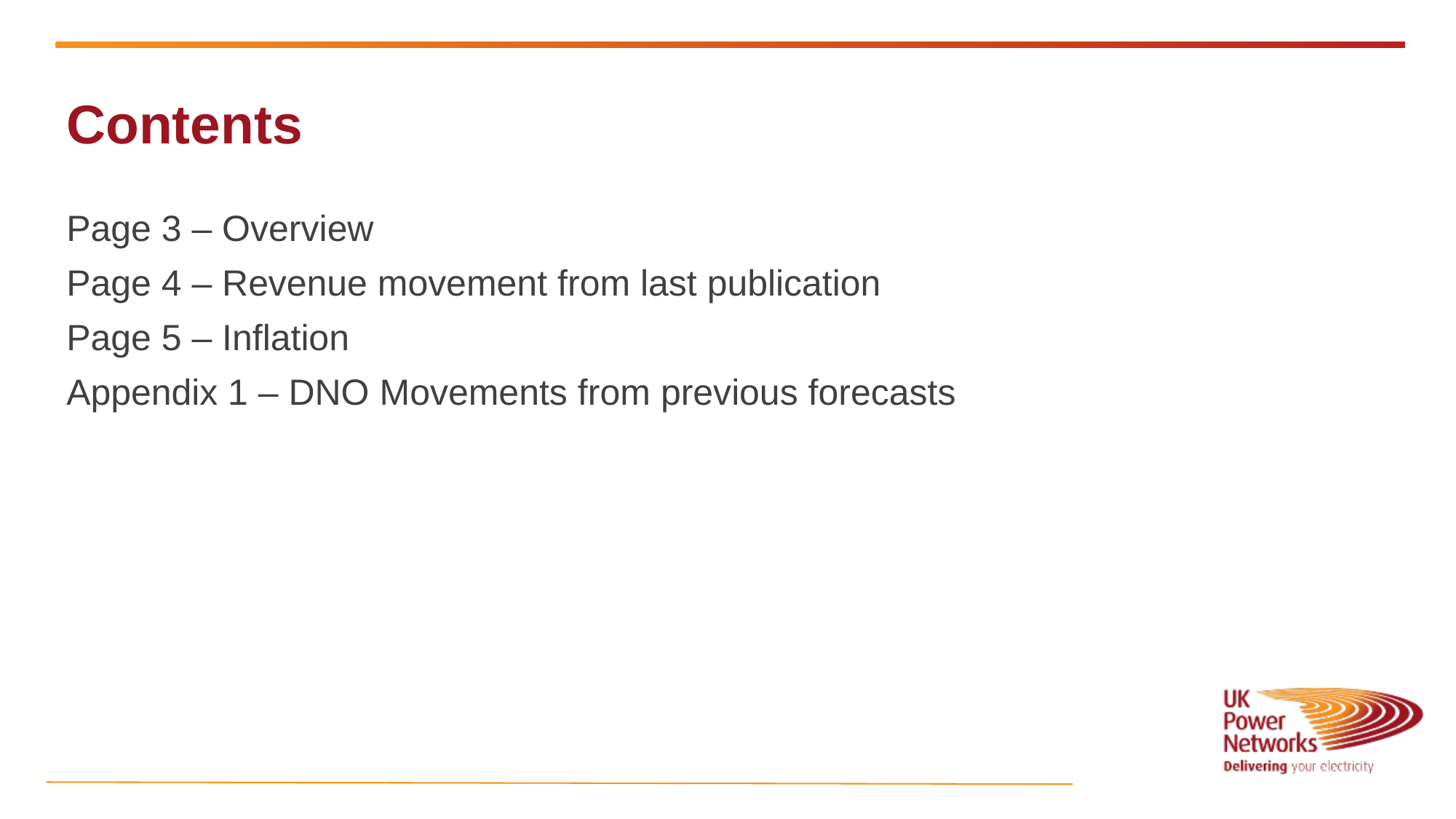

# Contents
Page 3 – Overview
Page 4 – Revenue movement from last publication
Page 5 – Inflation
Appendix 1 – DNO Movements from previous forecasts